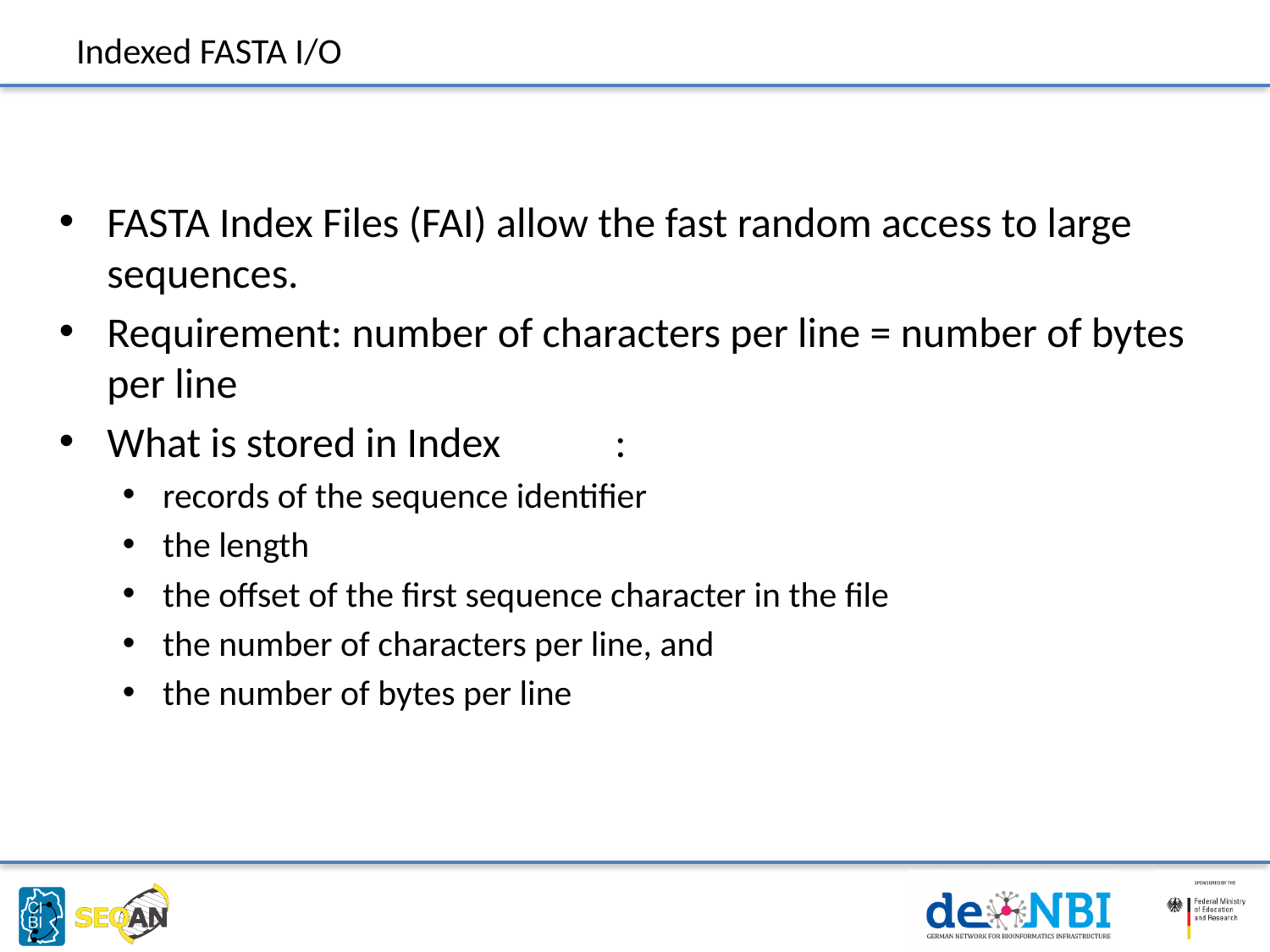

# Indexed FASTA I/O
FASTA Index Files (FAI) allow the fast random access to large sequences.
Requirement: number of characters per line = number of bytes per line
What is stored in Index	:
records of the sequence identifier
the length
the offset of the first sequence character in the file
the number of characters per line, and
the number of bytes per line